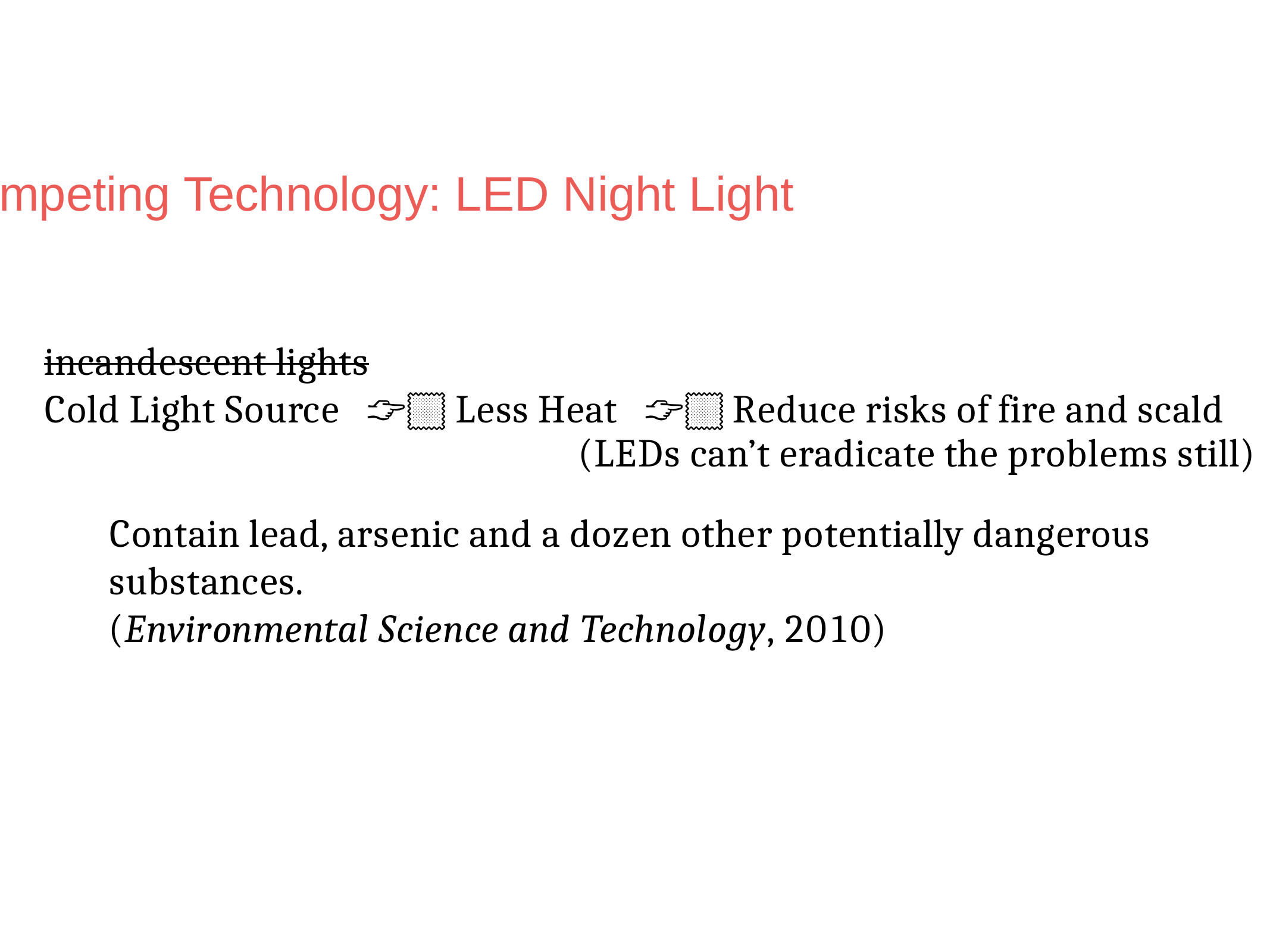

Competing Technology: LED Night Light
incandescent lights
Cold Light Source   👉🏻 Less Heat   👉🏻 Reduce risks of fire and scald
 (LEDs can’t eradicate the problems still)
Contain lead, arsenic and a dozen other potentially dangerous
substances.
(Environmental Science and Technology, 2010)